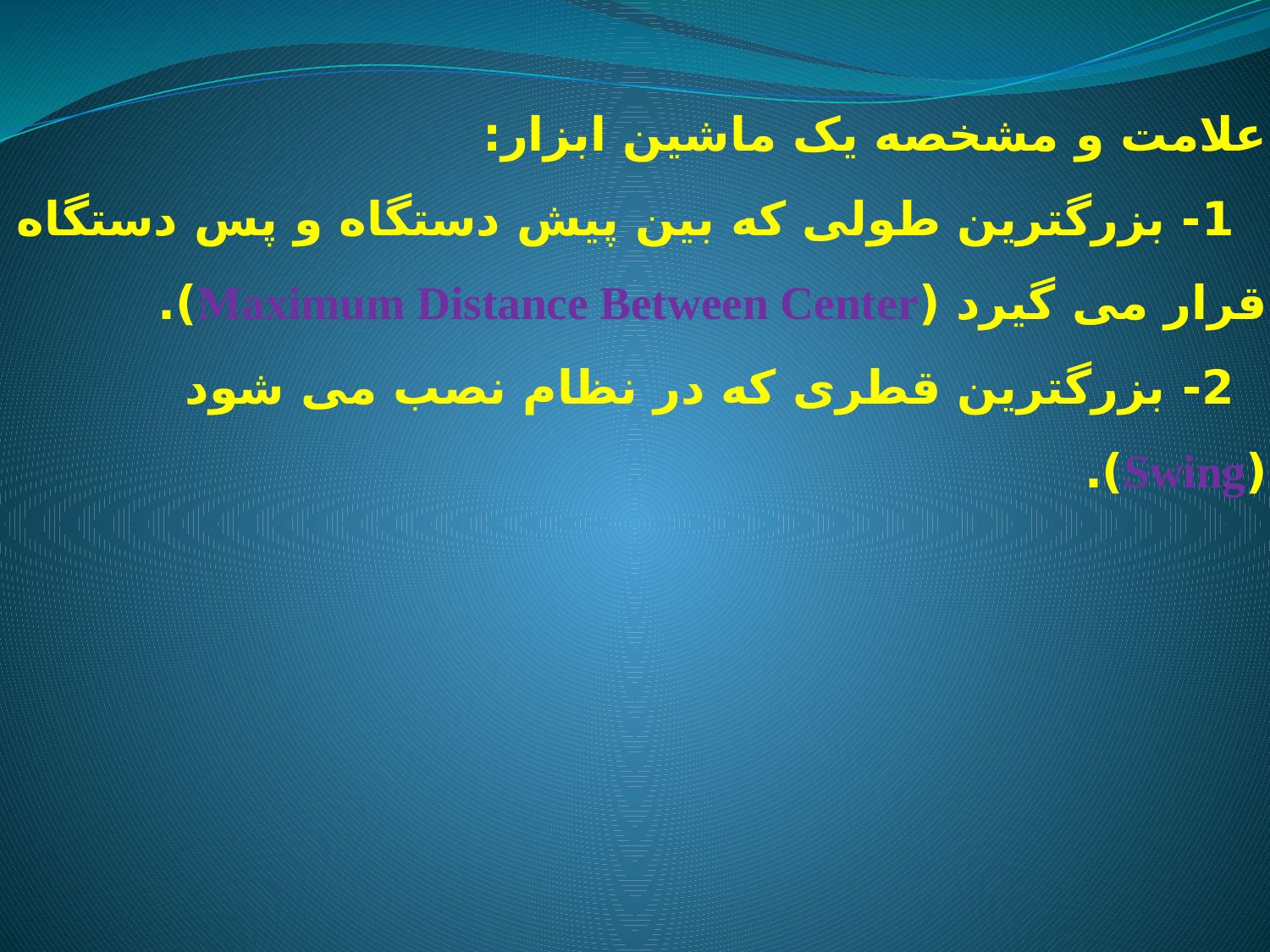

# علامت و مشخصه یک ماشین ابزار: 1- بزرگترین طولی که بین پیش دستگاه و پس دستگاه قرار می گیرد (Maximum Distance Between Center). 2- بزرگترین قطری که در نظام نصب می شود (Swing).